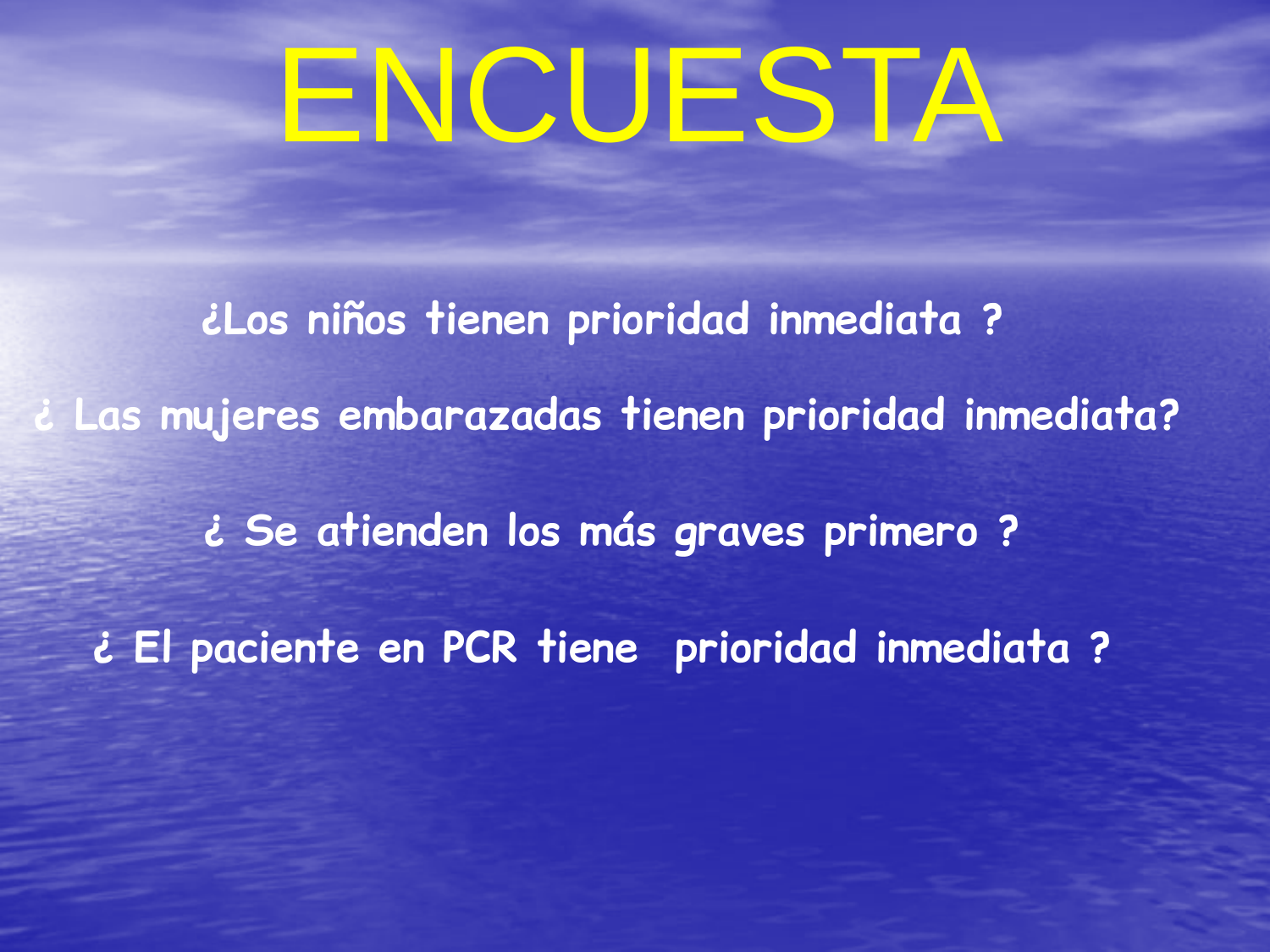

ENCUESTA
¿Los niños tienen prioridad inmediata ?
¿ Las mujeres embarazadas tienen prioridad inmediata?
¿ Se atienden los más graves primero ?
¿ El paciente en PCR tiene  prioridad inmediata ?